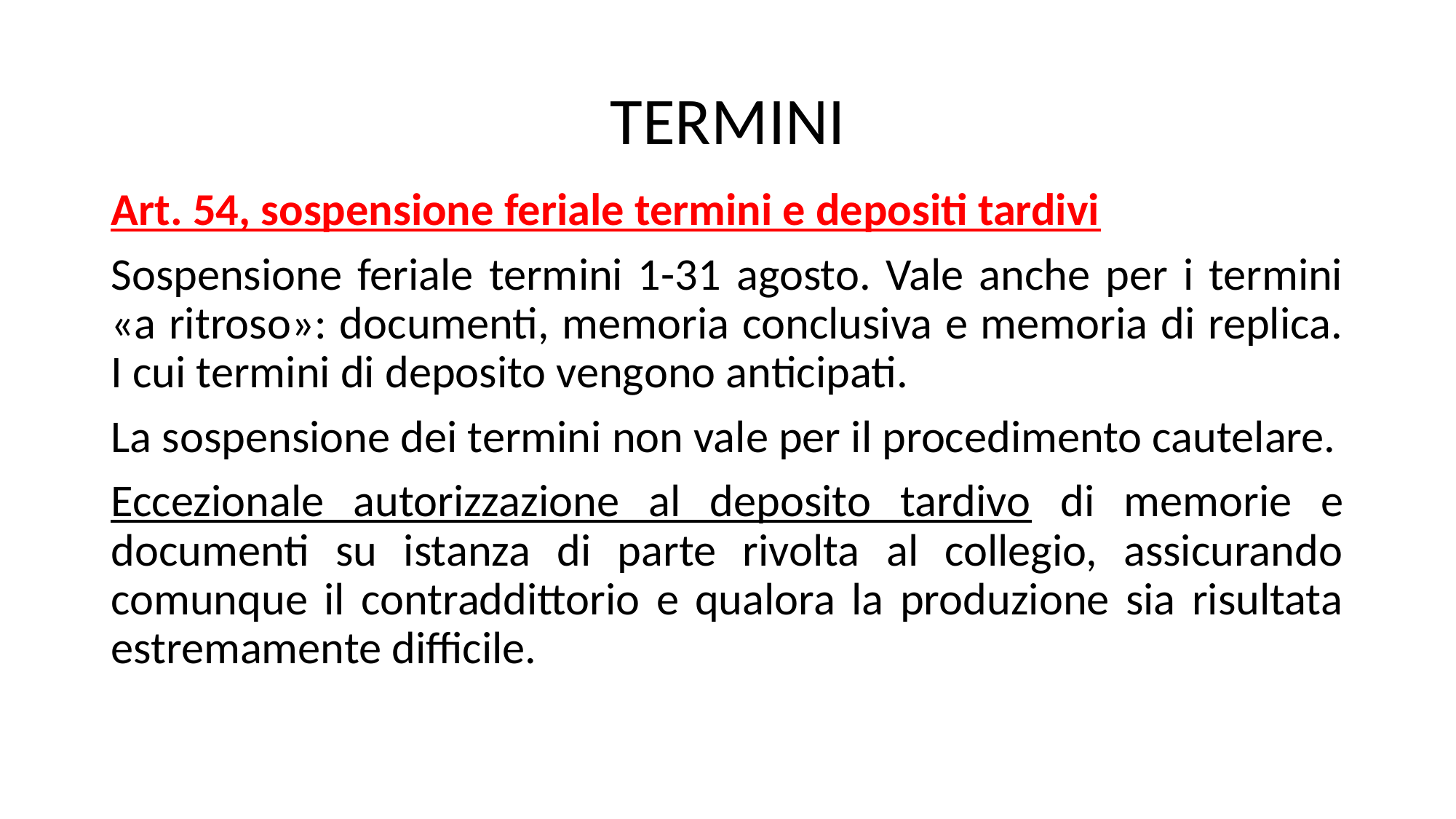

# TERMINI
Art. 54, sospensione feriale termini e depositi tardivi
Sospensione feriale termini 1-31 agosto. Vale anche per i termini «a ritroso»: documenti, memoria conclusiva e memoria di replica. I cui termini di deposito vengono anticipati.
La sospensione dei termini non vale per il procedimento cautelare.
Eccezionale autorizzazione al deposito tardivo di memorie e documenti su istanza di parte rivolta al collegio, assicurando comunque il contraddittorio e qualora la produzione sia risultata estremamente difficile.